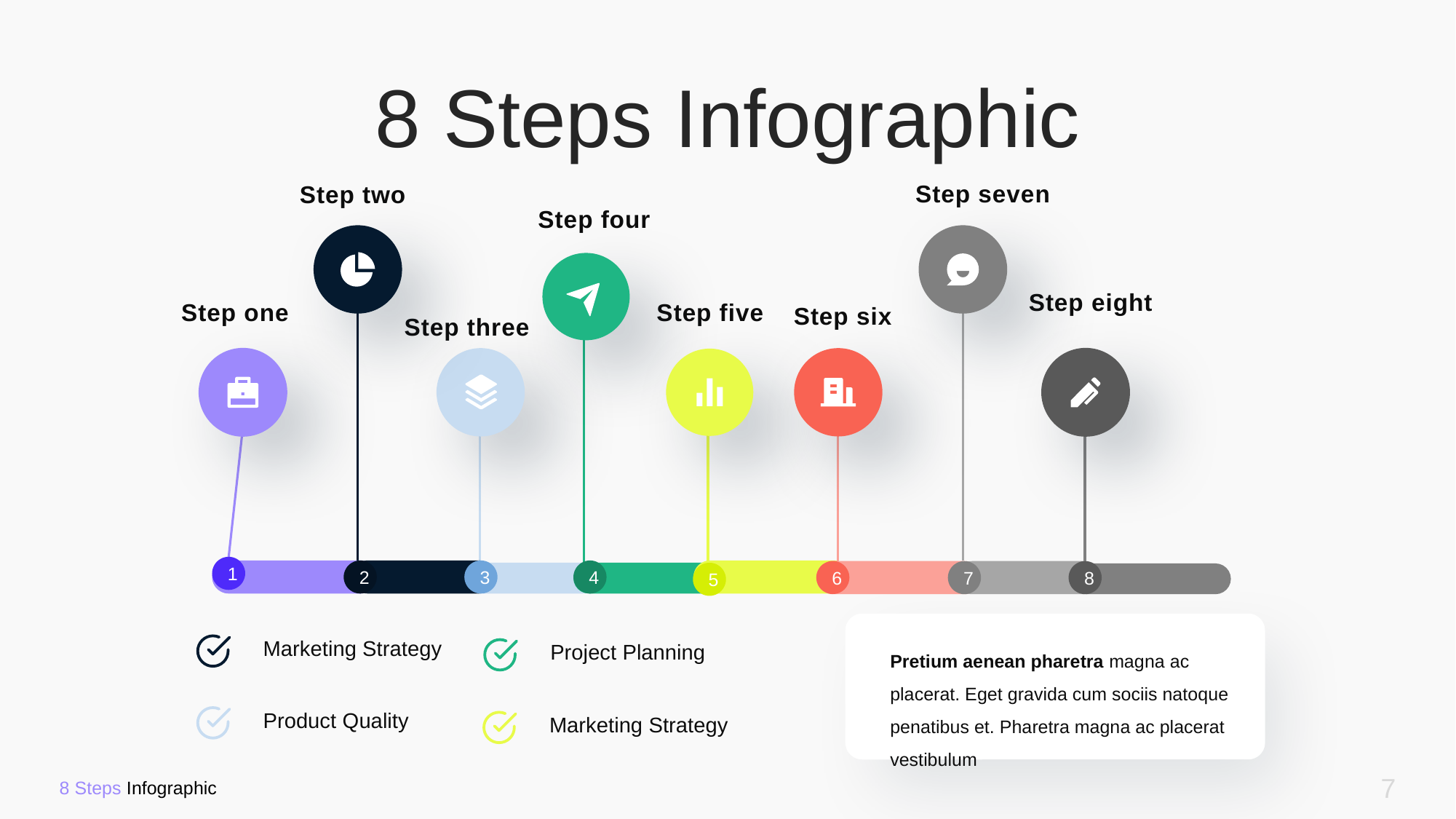

8 Steps Infographic
Step seven
Step two
Step four

Step eight
Step one
Step five
Step six
Step three

1

2

3
4

5
6

7

8

Pretium aenean pharetra magna ac placerat. Eget gravida cum sociis natoque penatibus et. Pharetra magna ac placerat vestibulum
Marketing Strategy

Project Planning

Product Quality

Marketing Strategy